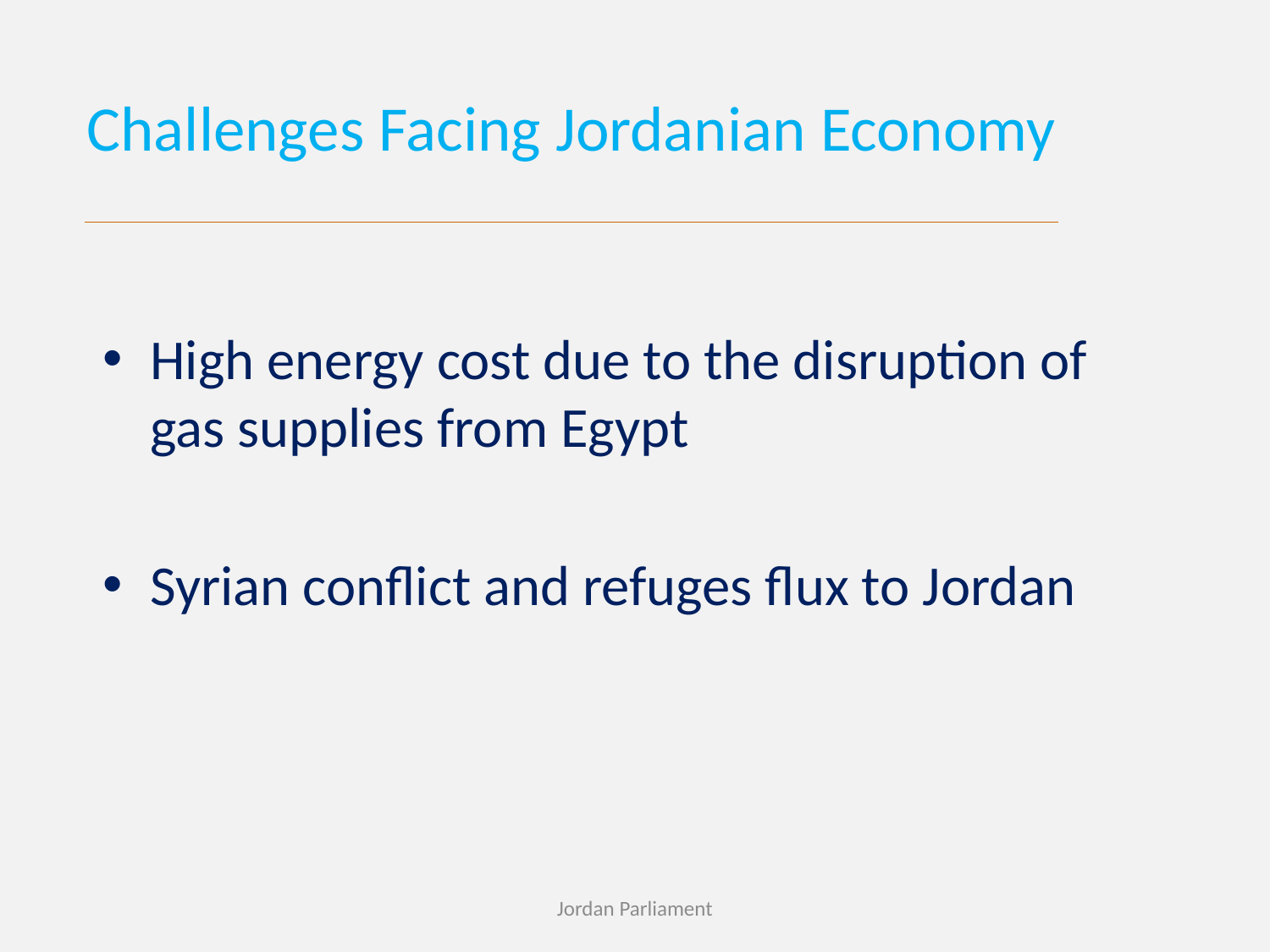

# Challenges Facing Jordanian Economy

High energy cost due to the disruption of gas supplies from Egypt

Syrian conflict and refuges flux to Jordan
Jordan Parliament